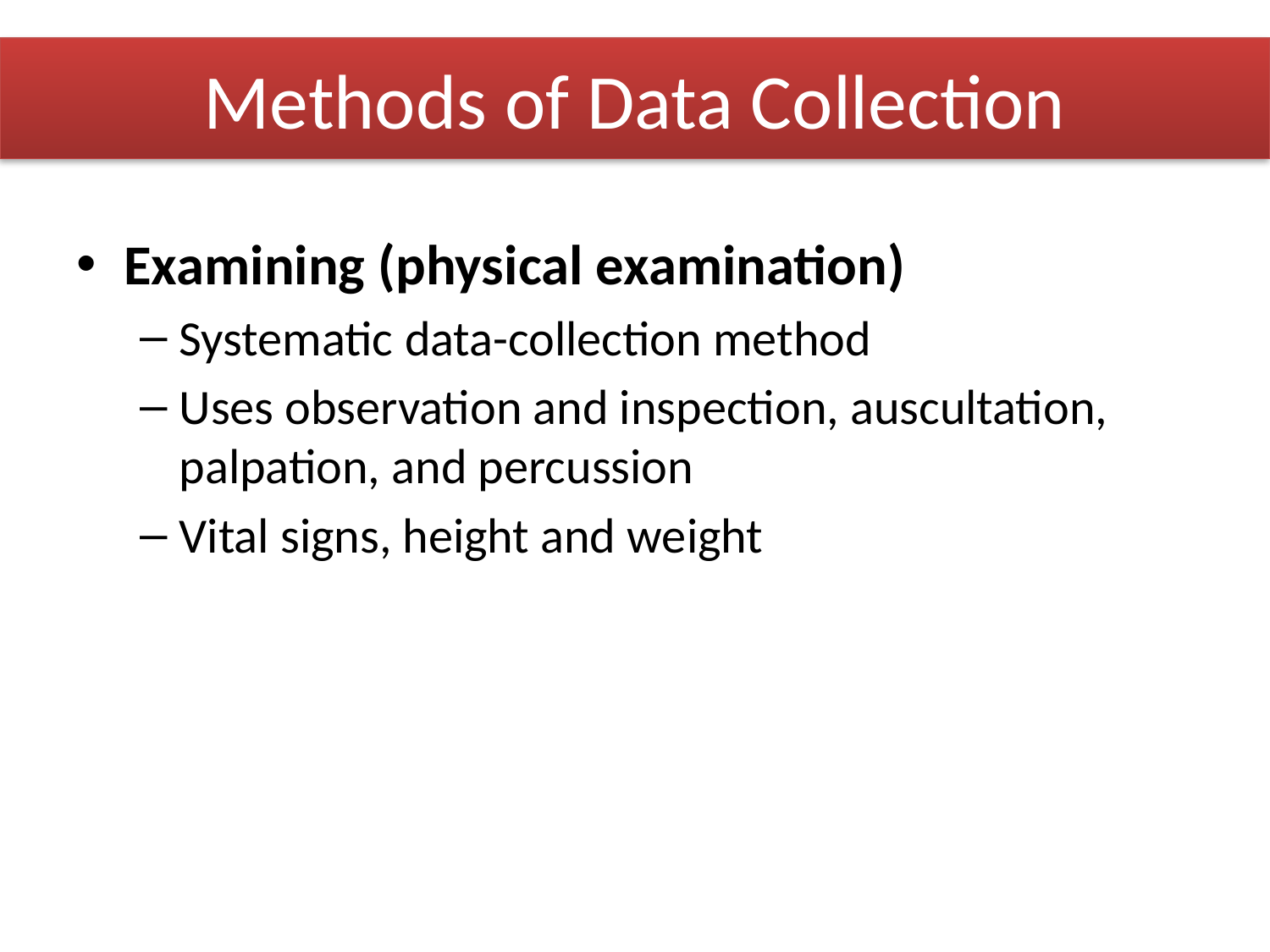

# Methods of Data Collection
Examining (physical examination)
Systematic data-collection method
Uses observation and inspection, auscultation, palpation, and percussion
Vital signs, height and weight